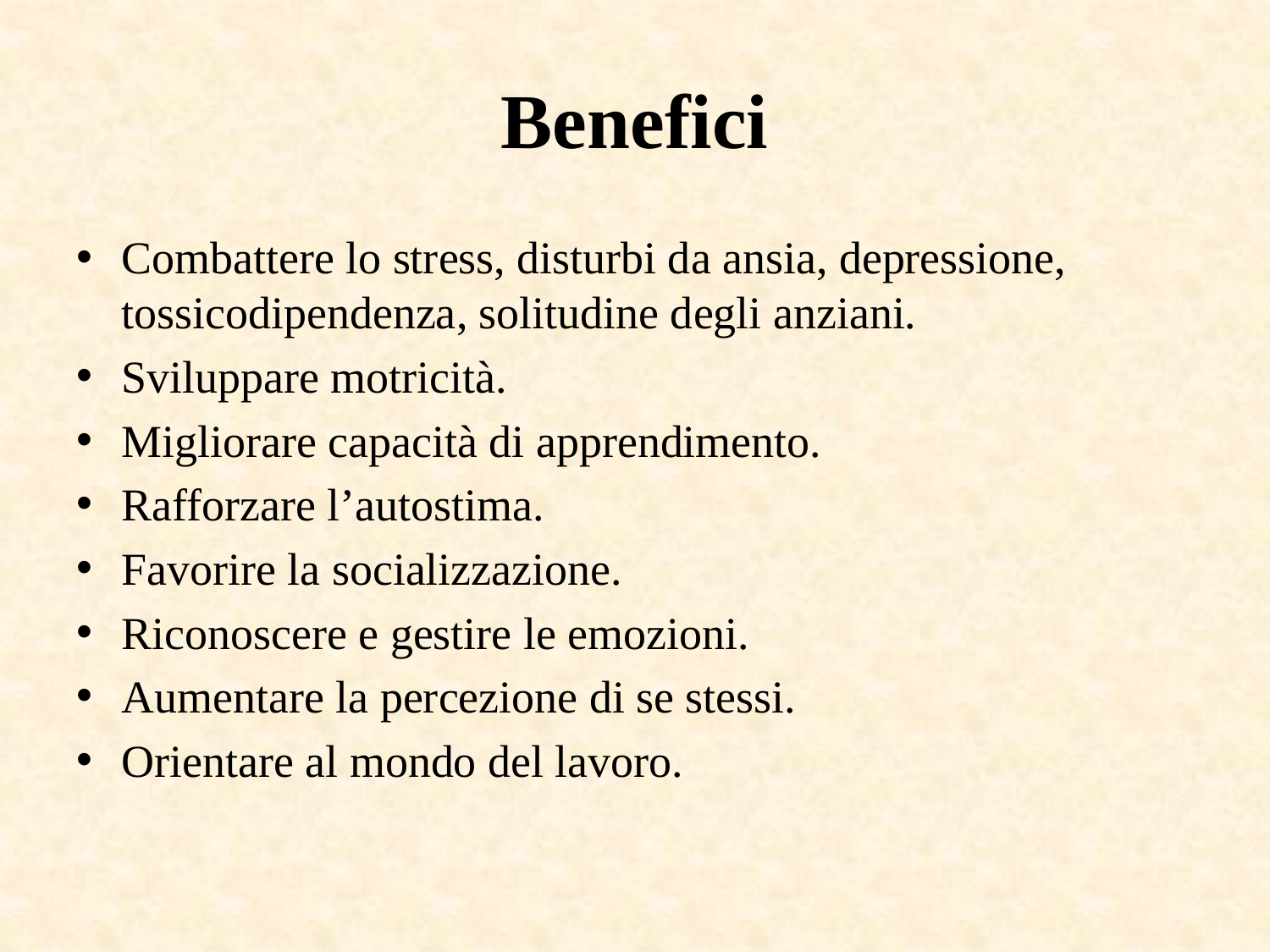

# Benefici
Combattere lo stress, disturbi da ansia, depressione, tossicodipendenza, solitudine degli anziani.
Sviluppare motricità.
Migliorare capacità di apprendimento.
Rafforzare l’autostima.
Favorire la socializzazione.
Riconoscere e gestire le emozioni.
Aumentare la percezione di se stessi.
Orientare al mondo del lavoro.